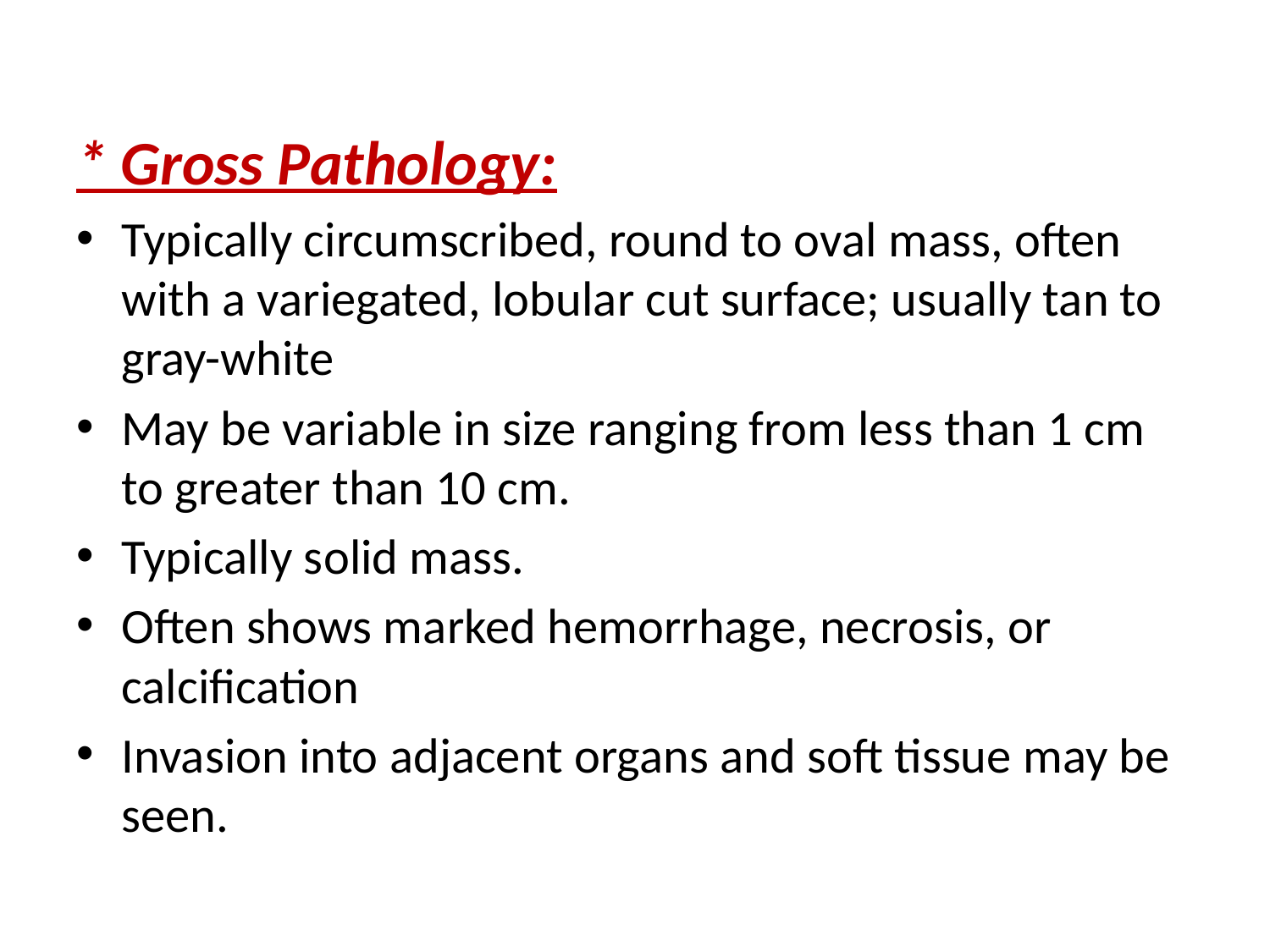

* Gross Pathology:
Typically circumscribed, round to oval mass, often with a variegated, lobular cut surface; usually tan to gray-white
May be variable in size ranging from less than 1 cm to greater than 10 cm.
Typically solid mass.
Often shows marked hemorrhage, necrosis, or calcification
Invasion into adjacent organs and soft tissue may be seen.